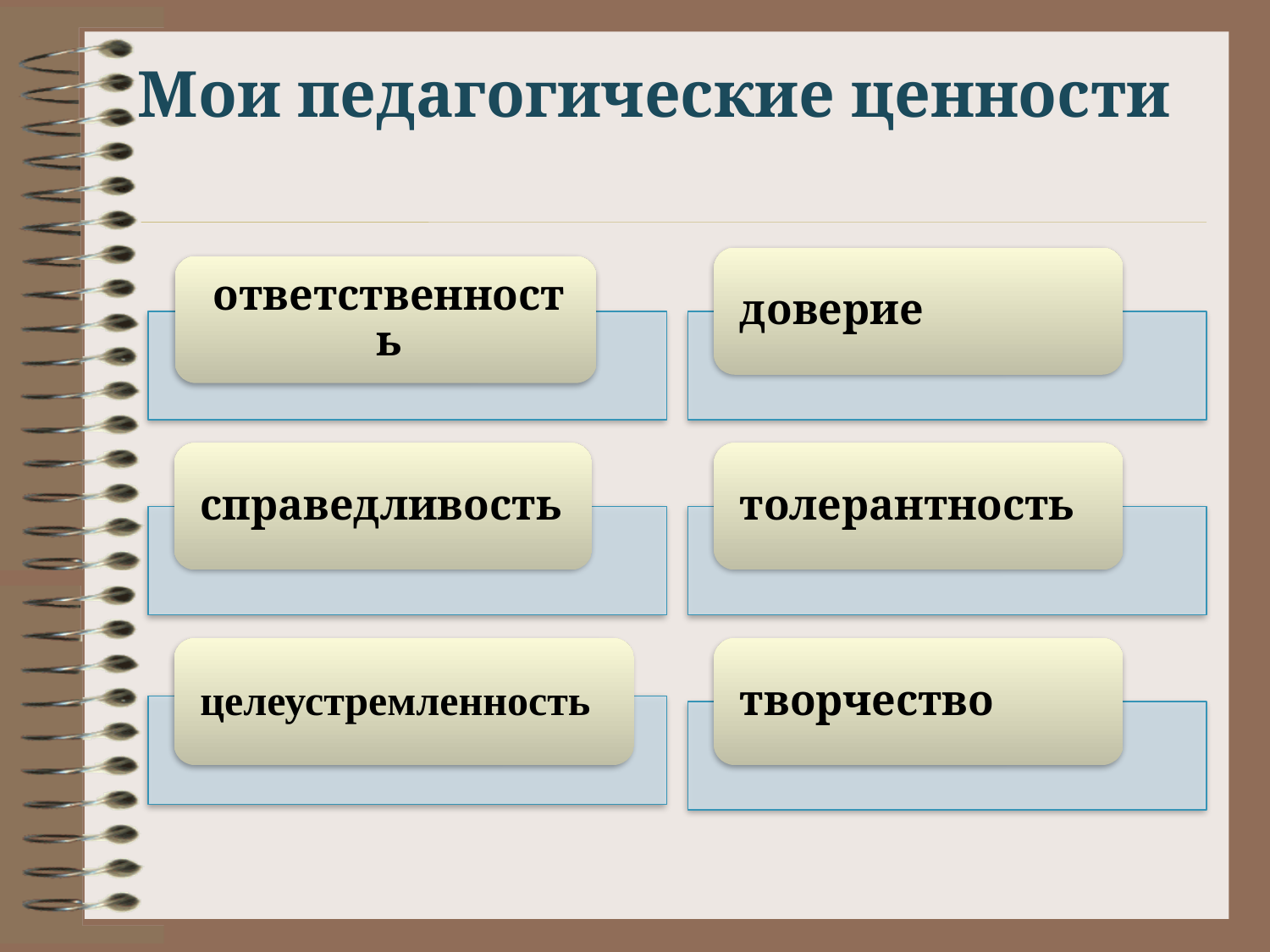

# Мои педагогические ценности
ответственность
справедливость
целеустремленность
доверие
толерантность
творчество